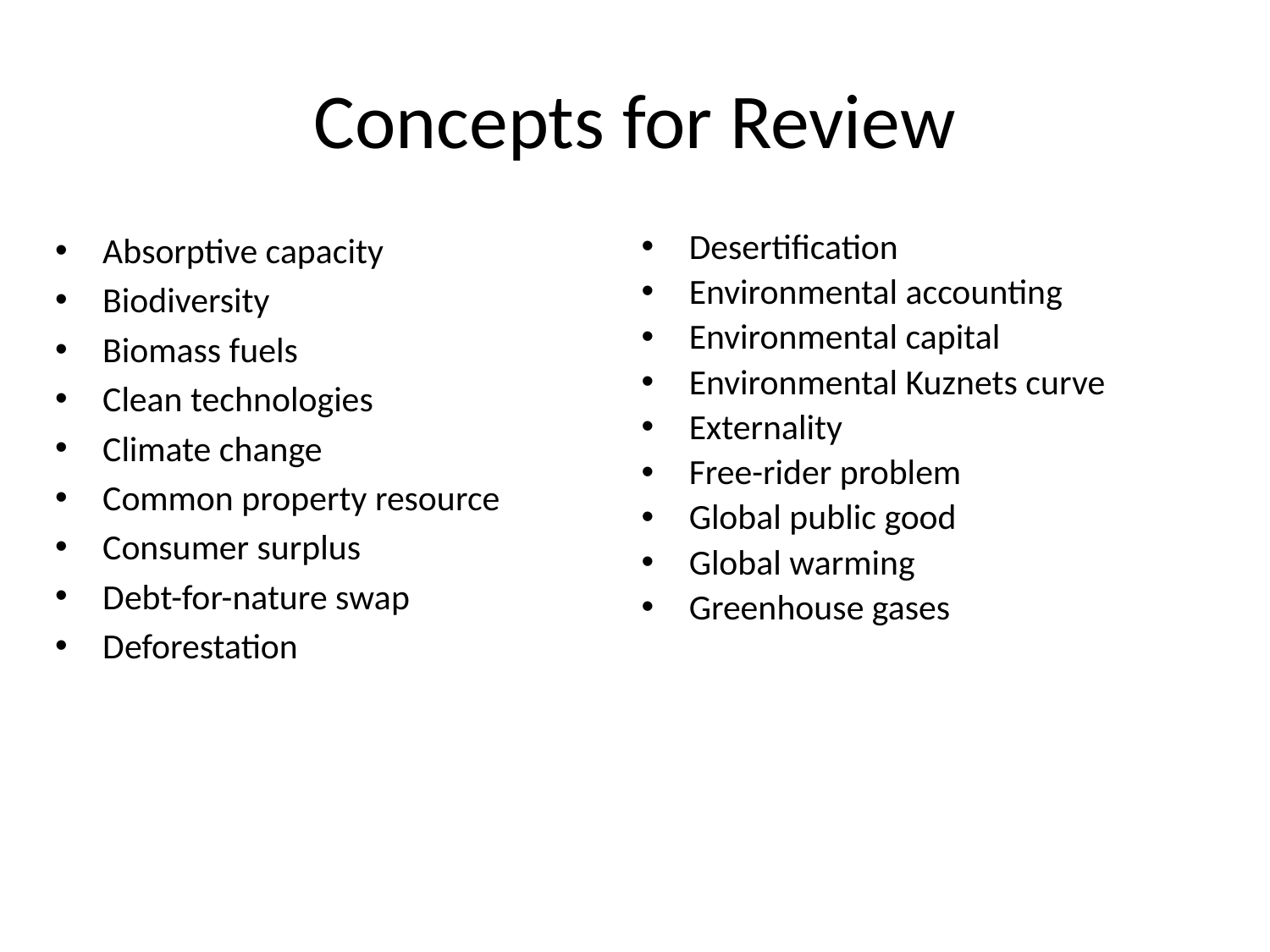

Concepts for Review
Absorptive capacity
Biodiversity
Biomass fuels
Clean technologies
Climate change
Common property resource
Consumer surplus
Debt-for-nature swap
Deforestation
Desertification
Environmental accounting
Environmental capital
Environmental Kuznets curve
Externality
Free-rider problem
Global public good
Global warming
Greenhouse gases